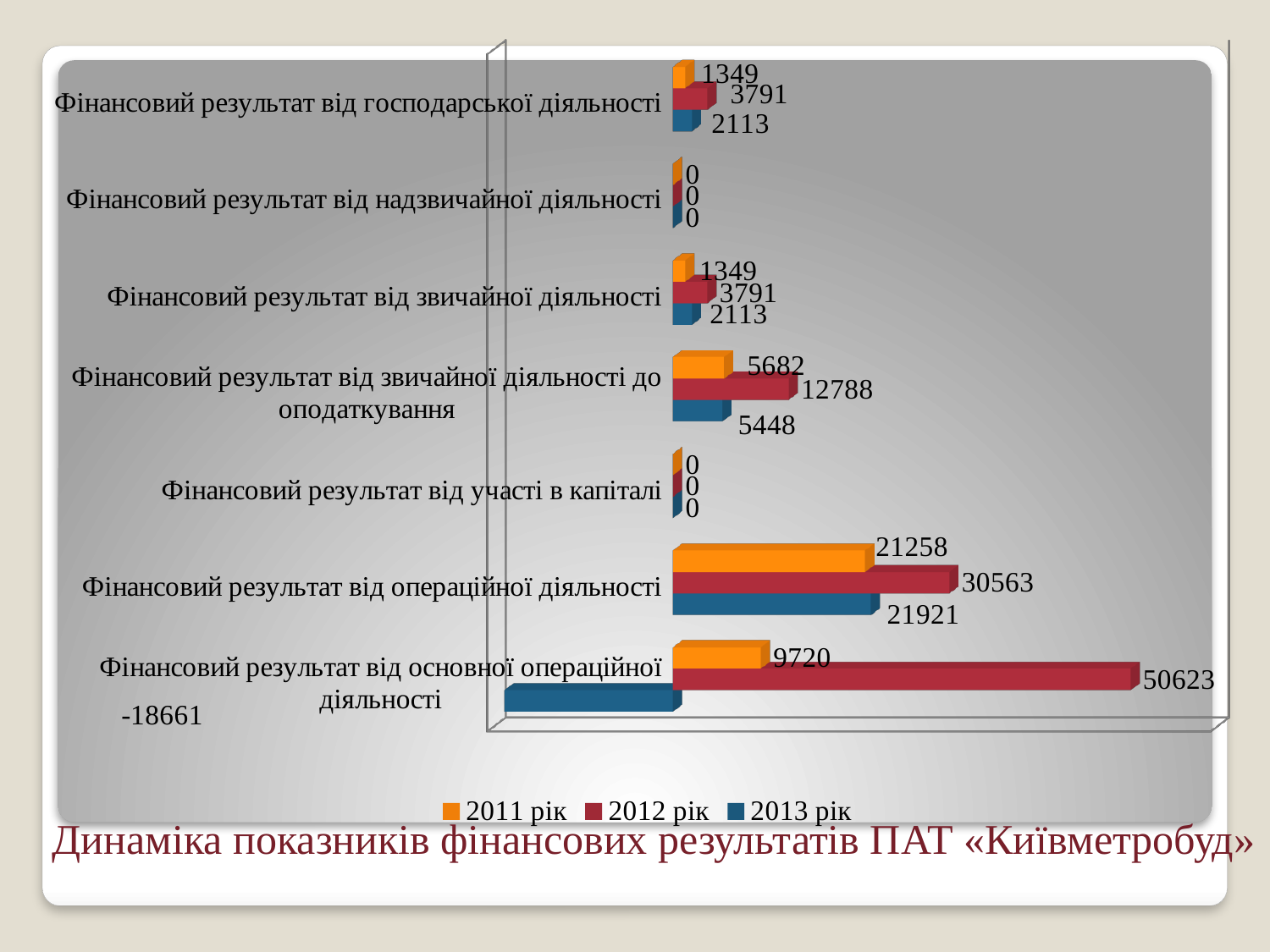

[unsupported chart]

Динаміка показників фінансових результатів ПАТ «Київметробуд»